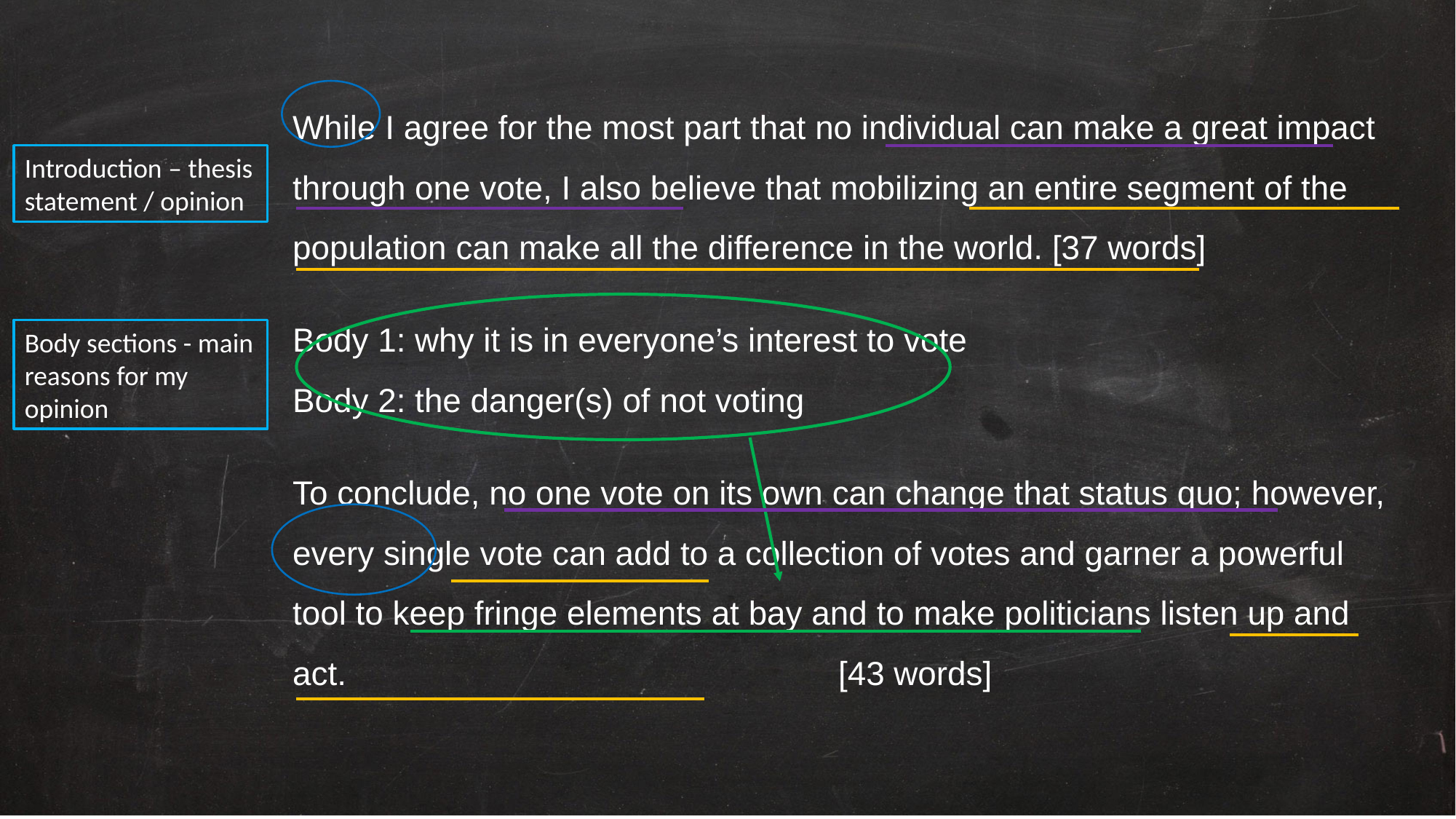

While I agree for the most part that no individual can make a great impact through one vote, I also believe that mobilizing an entire segment of the population can make all the difference in the world. [37 words]

Body 1: why it is in everyone’s interest to vote
Body 2: the danger(s) of not voting

To conclude, no one vote on its own can change that status quo; however, every single vote can add to a collection of votes and garner a powerful tool to keep fringe elements at bay and to make politicians listen up and act.					[43 words]

Introduction – thesis statement / opinion

Body sections - main reasons for my opinion